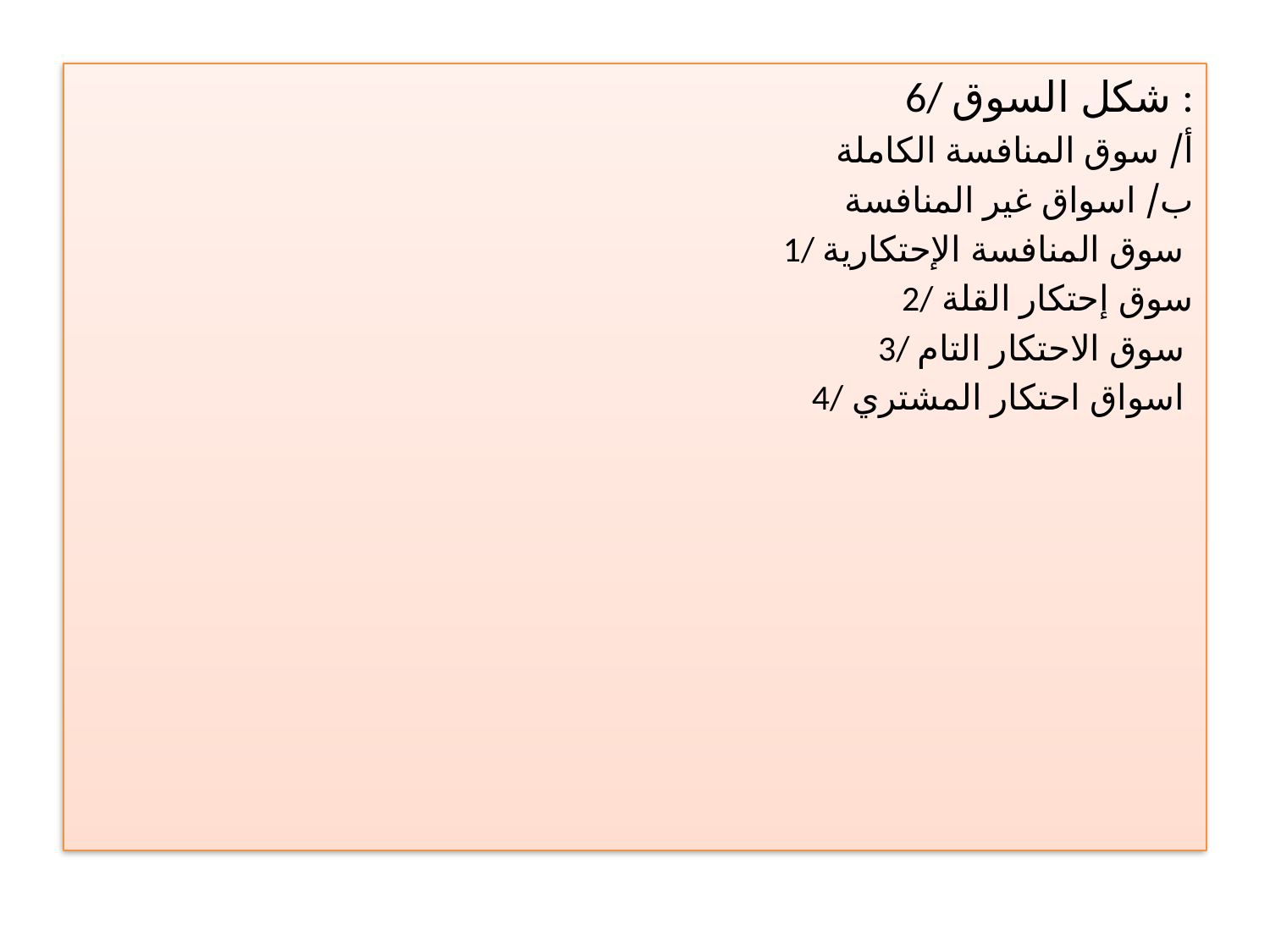

6/ شكل السوق :
أ/ سوق المنافسة الكاملة
ب/ اسواق غير المنافسة
1/ سوق المنافسة الإحتكارية
2/ سوق إحتكار القلة
3/ سوق الاحتكار التام
4/ اسواق احتكار المشتري